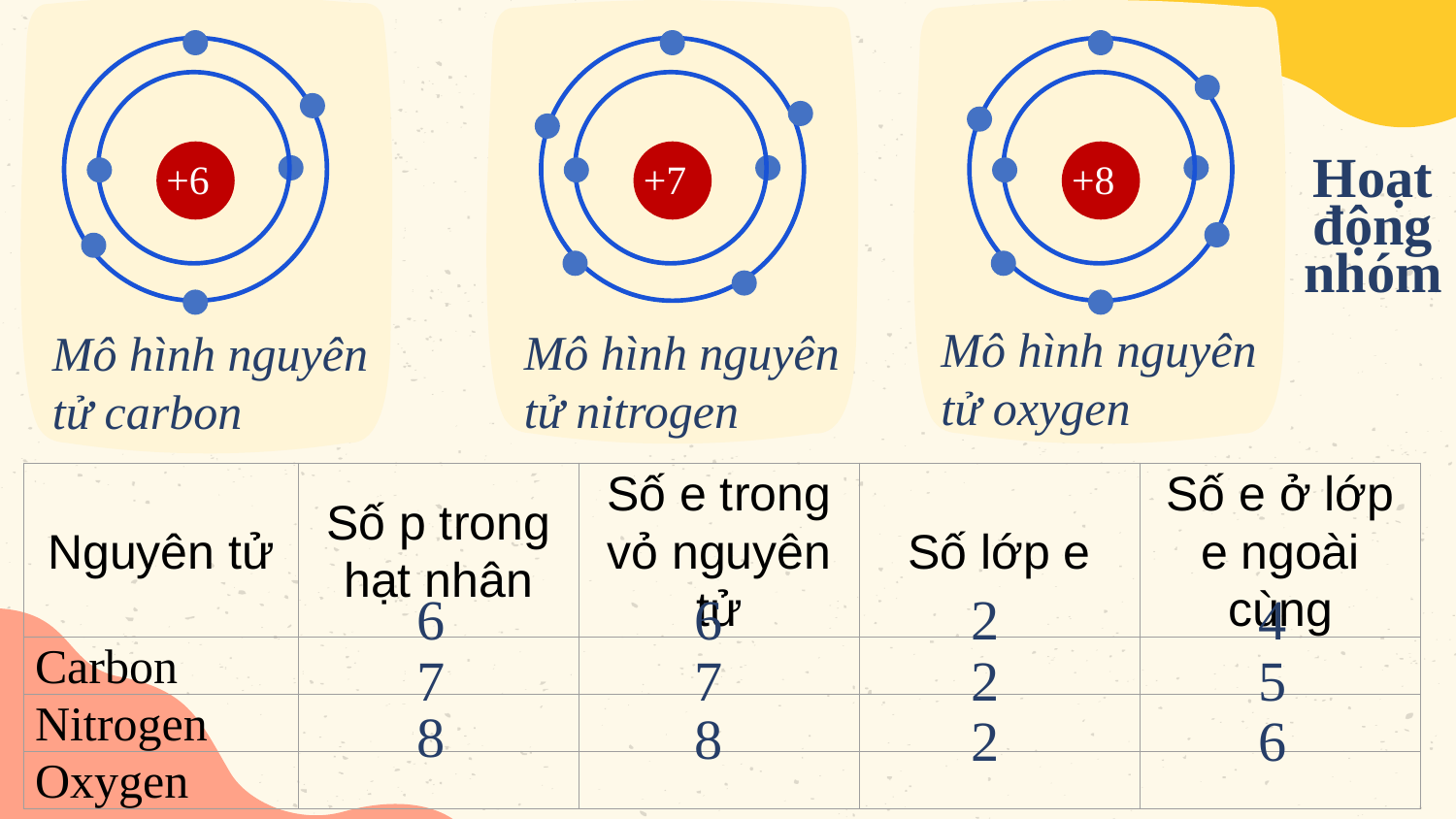

+6

+7

+8

Hoạt động nhóm
Mô hình nguyên tử oxygen
Mô hình nguyên tử nitrogen
Mô hình nguyên tử carbon
| Nguyên tử | Số p trong hạt nhân | Số e trong vỏ nguyên tử | Số lớp e | Số e ở lớp e ngoài cùng |
| --- | --- | --- | --- | --- |
| Carbon |  |  |  |  |
| Nitrogen |  |  |  |  |
| Oxygen |  |  |  |  |
6
6
2
4
7
7
2
5
8
8
2
6